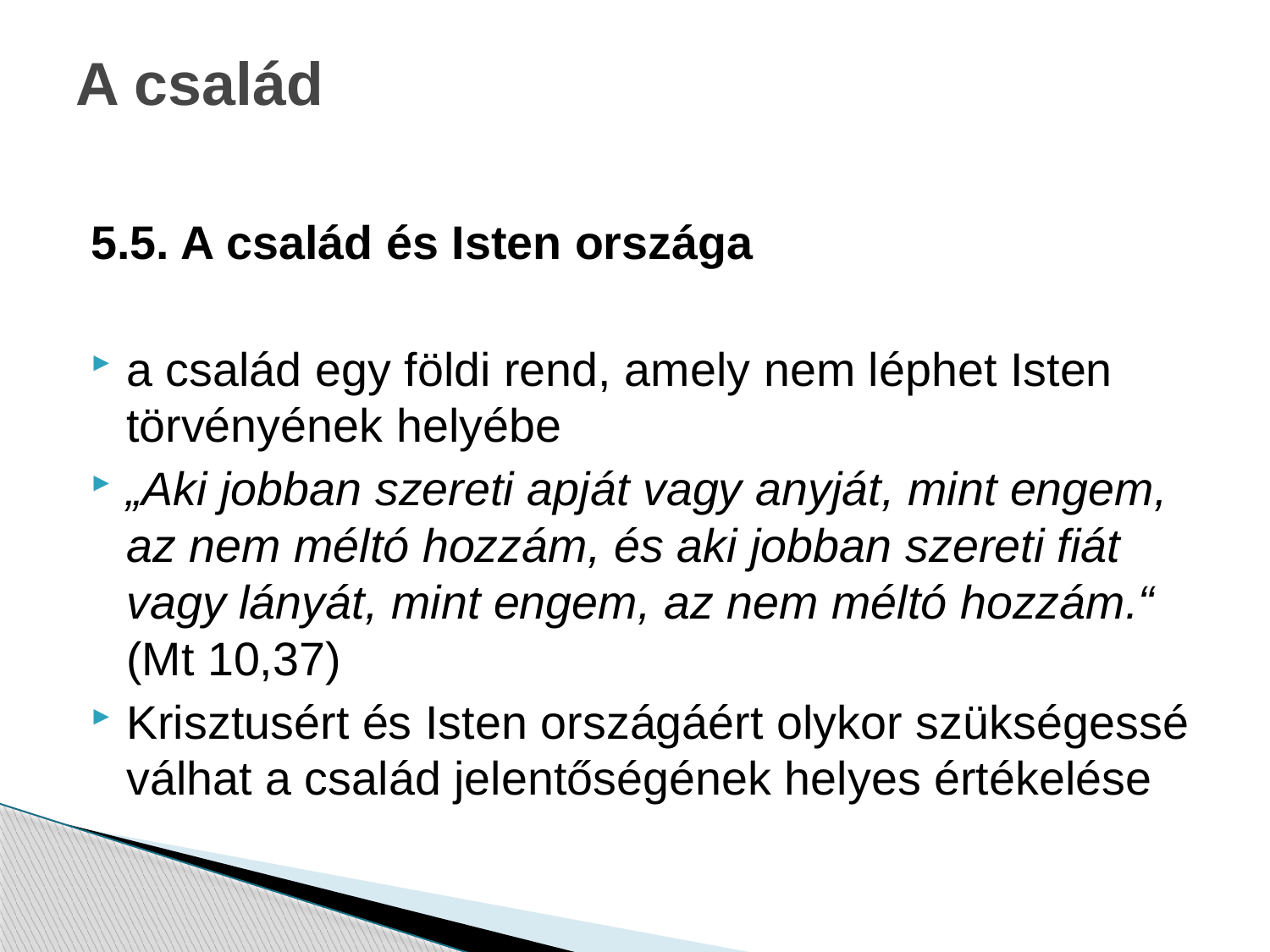

# A család
5.5. A család és Isten országa

a család egy földi rend, amely nem léphet Isten törvényének helyébe
„Aki jobban szereti apját vagy anyját, mint engem, az nem méltó hozzám, és aki jobban szereti fiát vagy lányát, mint engem, az nem méltó hozzám.“ (Mt 10,37)
Krisztusért és Isten országáért olykor szükségessé válhat a család jelentőségének helyes értékelése